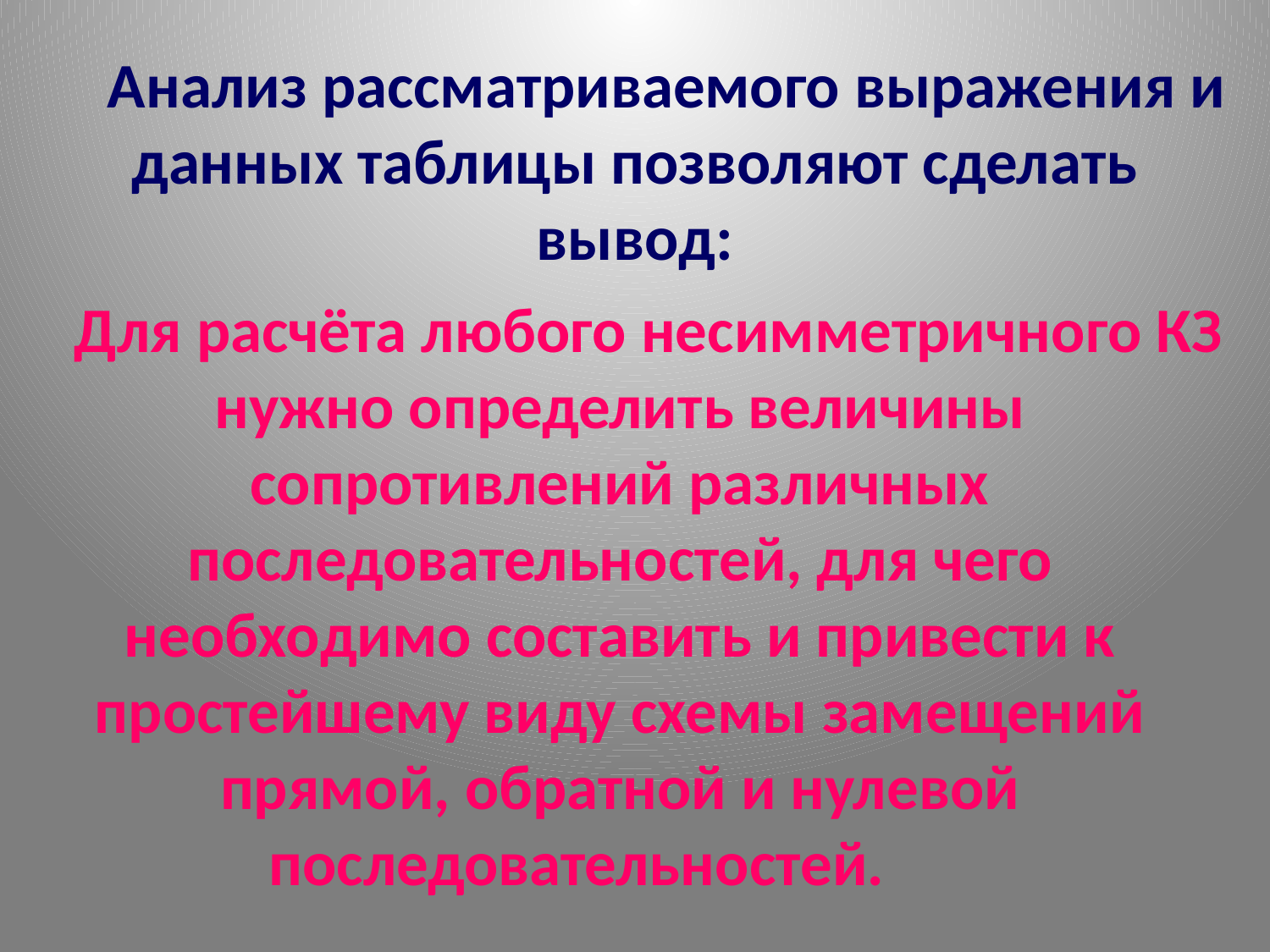

# Анализ рассматриваемого выражения и данных таблицы позволяют сделать вывод:
    Для расчёта любого несимметричного КЗ нужно определить величины сопротивлений различных последовательностей, для чего необходимо составить и привести к простейшему виду схемы замещений прямой, обратной и нулевой последовательностей.